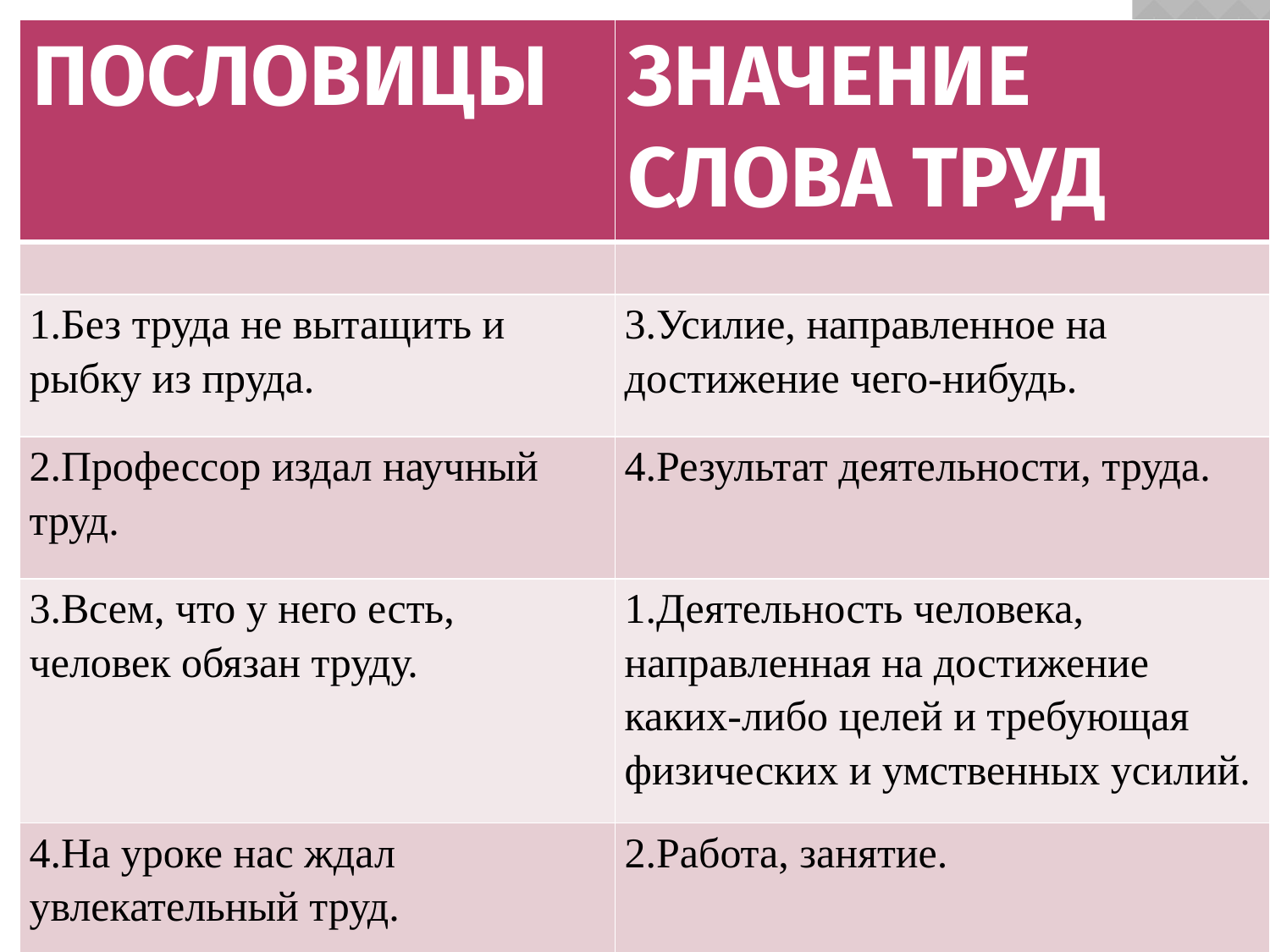

| ПОСЛОВИЦЫ | ЗНАЧЕНИЕ СЛОВА ТРУД |
| --- | --- |
|  |  |
| 1.Без труда не вытащить и рыбку из пруда. | 3.Усилие, направленное на достижение чего-нибудь. |
| 2.Профессор издал научный труд. | 4.Результат деятельности, труда. |
| 3.Всем, что у него есть, человек обязан труду. | 1.Деятельность человека, направленная на достижение каких-либо целей и требующая физических и умственных усилий. |
| 4.На уроке нас ждал увлекательный труд. | 2.Работа, занятие. |
#